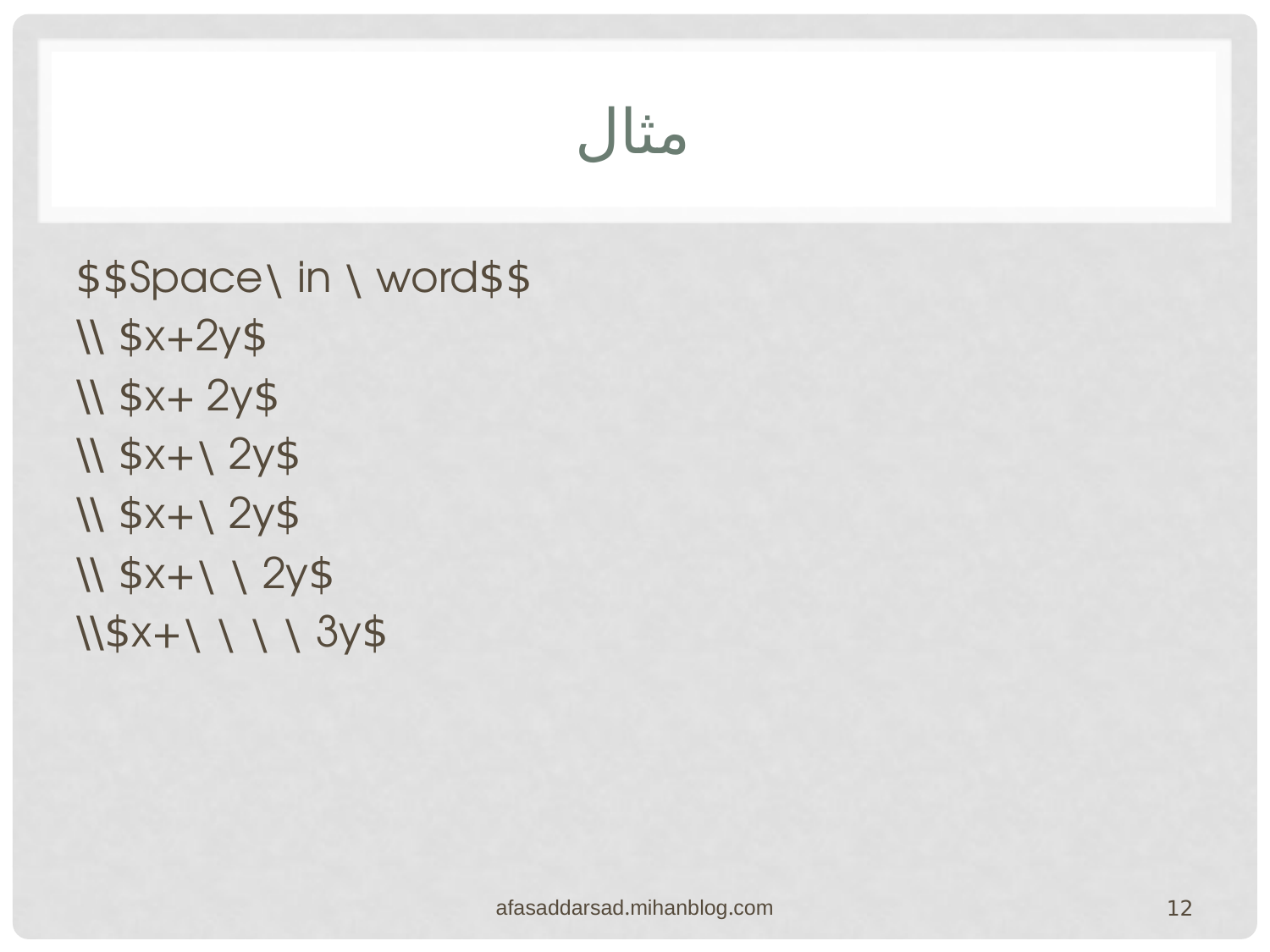

# مثال
$$Space\ in \ word$$
$x+2y$ \\
$x+ 2y$ \\
$x+\ 2y$ \\
$x+\ 2y$ \\
$x+\ \ 2y$ \\
$x+\ \ \ \ 3y$\\
afasaddarsad.mihanblog.com
12